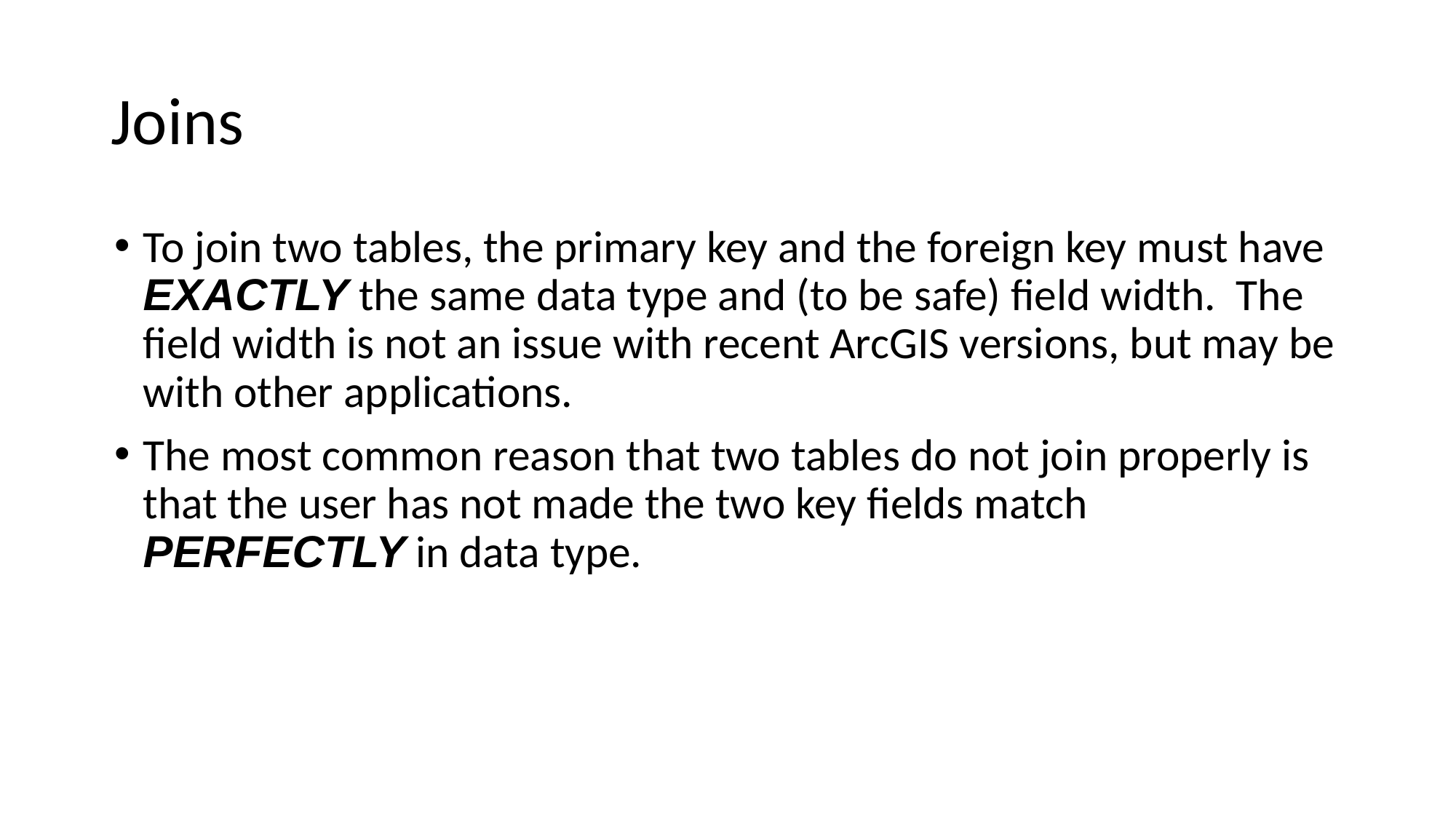

# Joins
To join two tables, the primary key and the foreign key must have EXACTLY the same data type and (to be safe) field width.  The field width is not an issue with recent ArcGIS versions, but may be with other applications.
The most common reason that two tables do not join properly is that the user has not made the two key fields match PERFECTLY in data type.